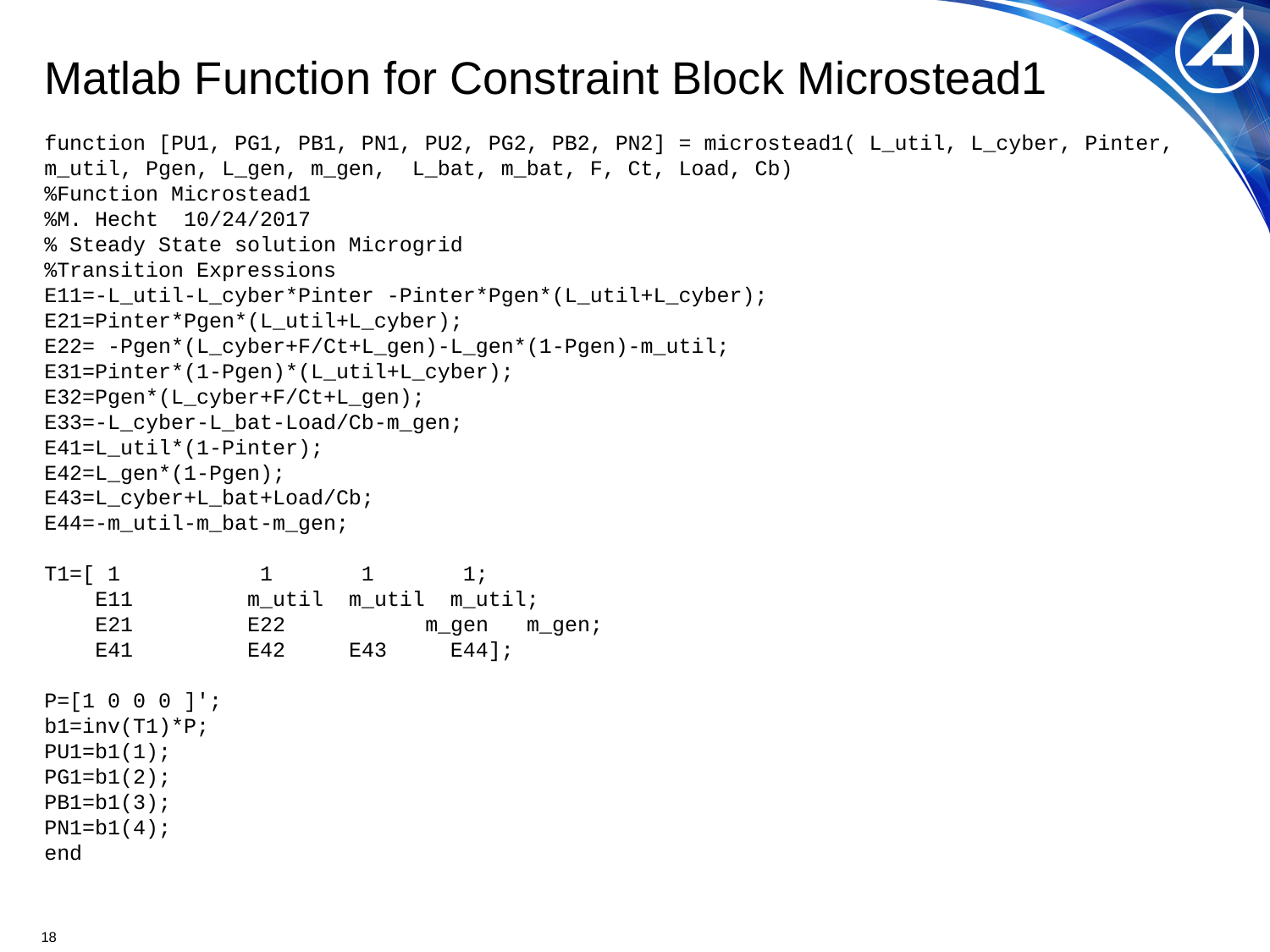

# Matlab Function for Constraint Block Microstead1
function [PU1, PG1, PB1, PN1, PU2, PG2, PB2, PN2] = microstead1( L_util, L_cyber, Pinter, m_util, Pgen, L_gen, m_gen,  L_bat, m_bat, F, Ct, Load, Cb)
%Function Microstead1
%M. Hecht  10/24/2017
% Steady State solution Microgrid
%Transition Expressions
E11=-L_util-L_cyber*Pinter -Pinter*Pgen*(L_util+L_cyber);
E21=Pinter*Pgen*(L_util+L_cyber);
E22= -Pgen*(L_cyber+F/Ct+L_gen)-L_gen*(1-Pgen)-m_util;
E31=Pinter*(1-Pgen)*(L_util+L_cyber);
E32=Pgen*(L_cyber+F/Ct+L_gen);
E33=-L_cyber-L_bat-Load/Cb-m_gen;
E41=L_util*(1-Pinter);
E42=L_gen*(1-Pgen);
E43=L_cyber+L_bat+Load/Cb;
E44=-m_util-m_bat-m_gen;

T1=[ 1           1       1       1;
    E11         m_util  m_util  m_util;
    E21         E22 	m_gen   m_gen;
    E41         E42     E43     E44];

P=[1 0 0 0 ]';
b1=inv(T1)*P;
PU1=b1(1);
PG1=b1(2);
PB1=b1(3);
PN1=b1(4);
end